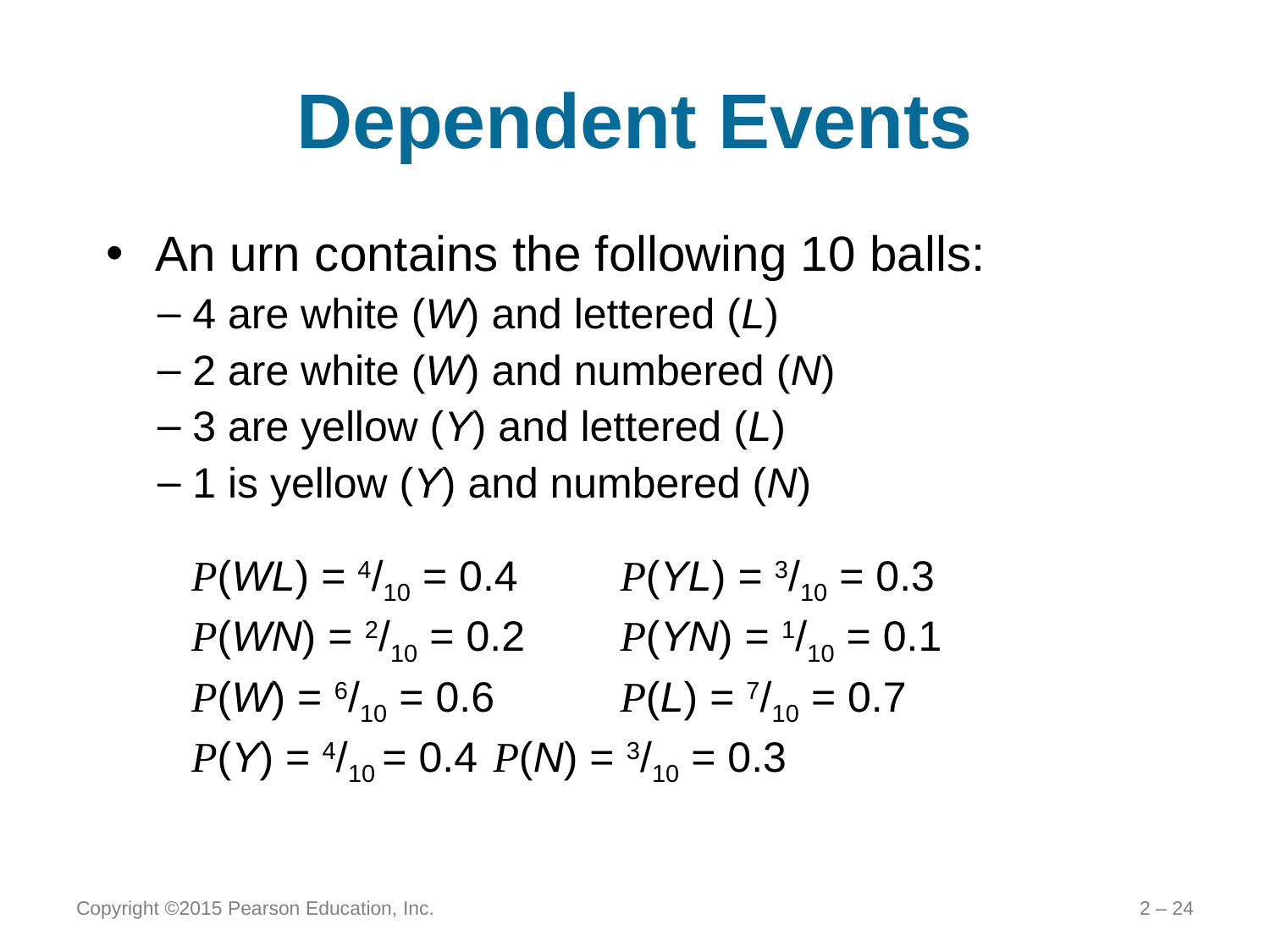

# Dependent Events
An urn contains the following 10 balls:
4 are white (W) and lettered (L)
2 are white (W) and numbered (N)
3 are yellow (Y) and lettered (L)
1 is yellow (Y) and numbered (N)
P(WL) = 4/10 = 0.4	P(YL) = 3/10 = 0.3
P(WN) = 2/10 = 0.2	P(YN) = 1/10 = 0.1
P(W) = 6/10 = 0.6	P(L) = 7/10 = 0.7
P(Y) = 4/10 = 0.4	P(N) = 3/10 = 0.3
Copyright ©2015 Pearson Education, Inc.
2 – 24